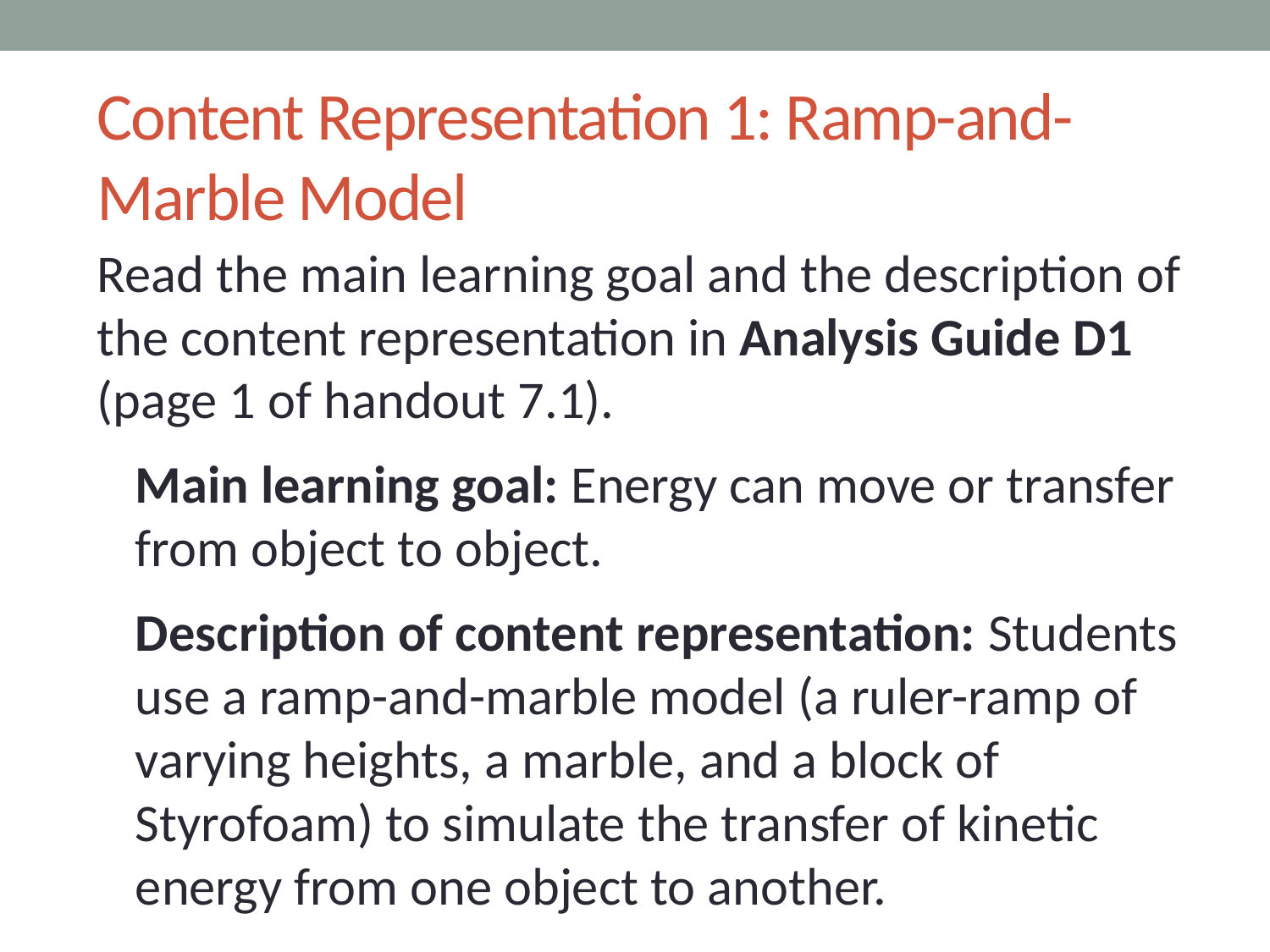

# Content Representation 1: Ramp-and-Marble Model
Read the main learning goal and the description of the content representation in Analysis Guide D1 (page 1 of handout 7.1).
Main learning goal: Energy can move or transfer from object to object.
Description of content representation: Students use a ramp-and-marble model (a ruler-ramp of varying heights, a marble, and a block of Styrofoam) to simulate the transfer of kinetic energy from one object to another.